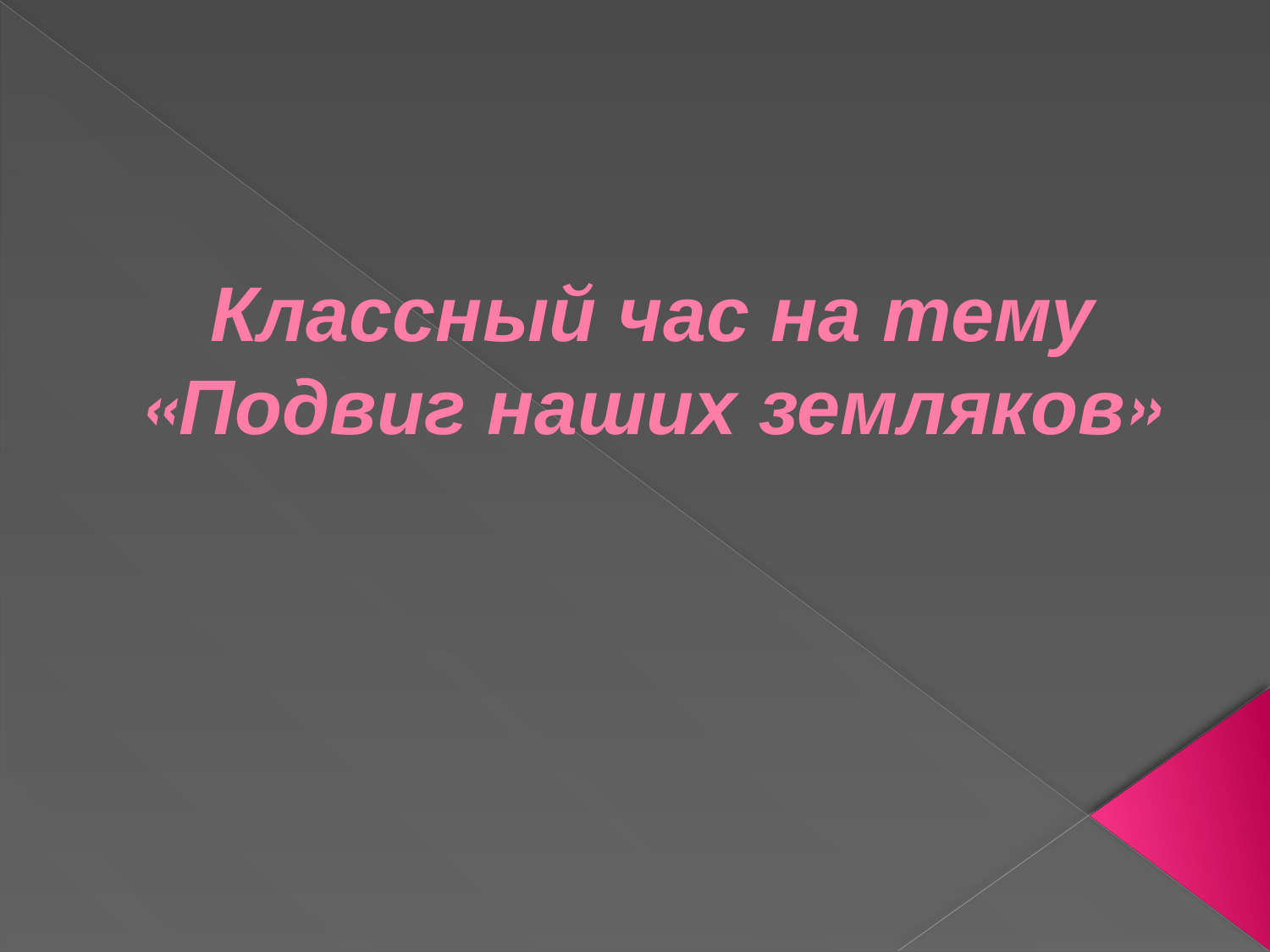

# Классный час на тему «Подвиг наших земляков»